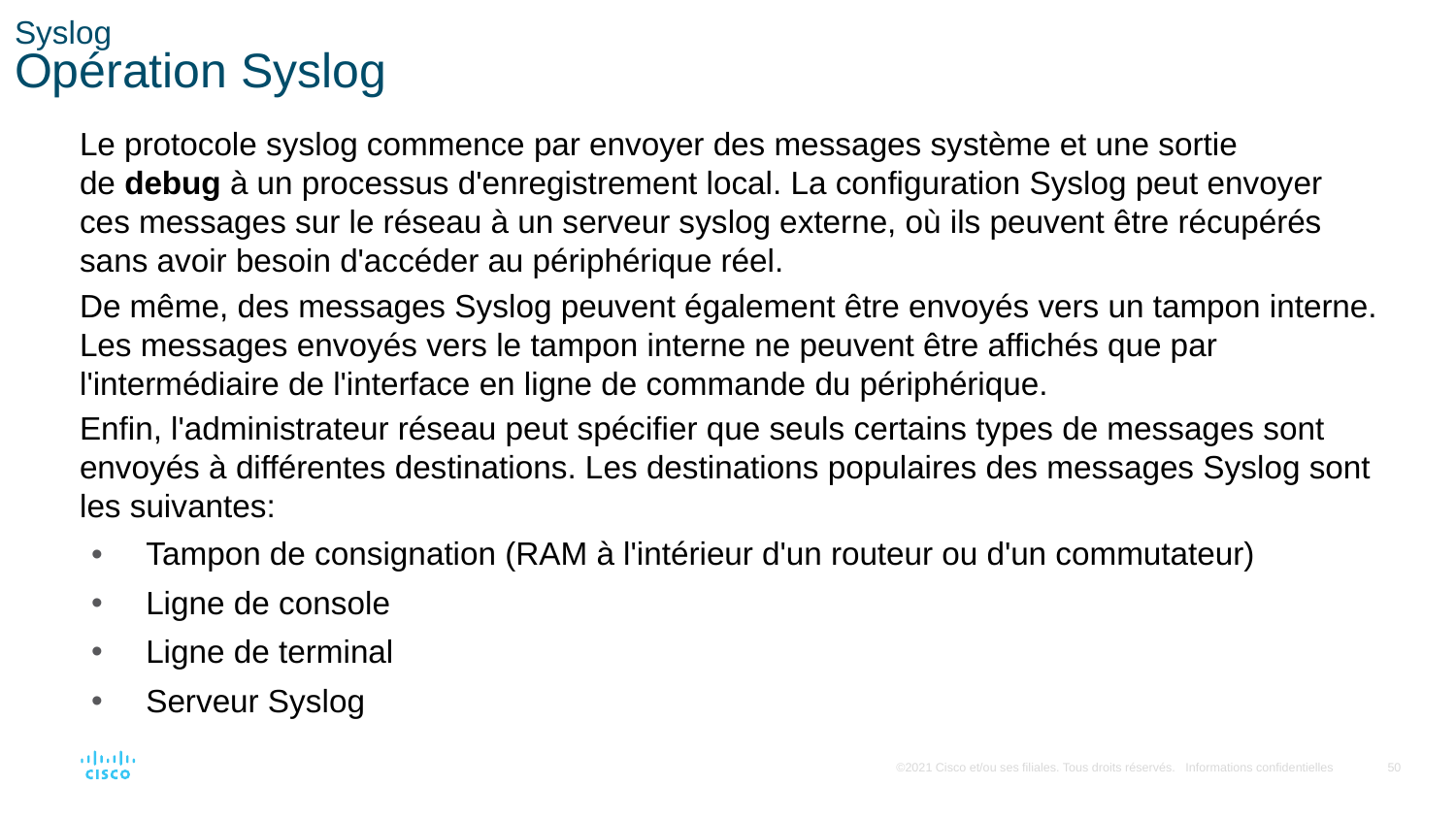

# Syslog Opération Syslog
Le protocole syslog commence par envoyer des messages système et une sortie de debug à un processus d'enregistrement local. La configuration Syslog peut envoyer ces messages sur le réseau à un serveur syslog externe, où ils peuvent être récupérés sans avoir besoin d'accéder au périphérique réel.
De même, des messages Syslog peuvent également être envoyés vers un tampon interne. Les messages envoyés vers le tampon interne ne peuvent être affichés que par l'intermédiaire de l'interface en ligne de commande du périphérique.
Enfin, l'administrateur réseau peut spécifier que seuls certains types de messages sont envoyés à différentes destinations. Les destinations populaires des messages Syslog sont les suivantes:
Tampon de consignation (RAM à l'intérieur d'un routeur ou d'un commutateur)
Ligne de console
Ligne de terminal
Serveur Syslog